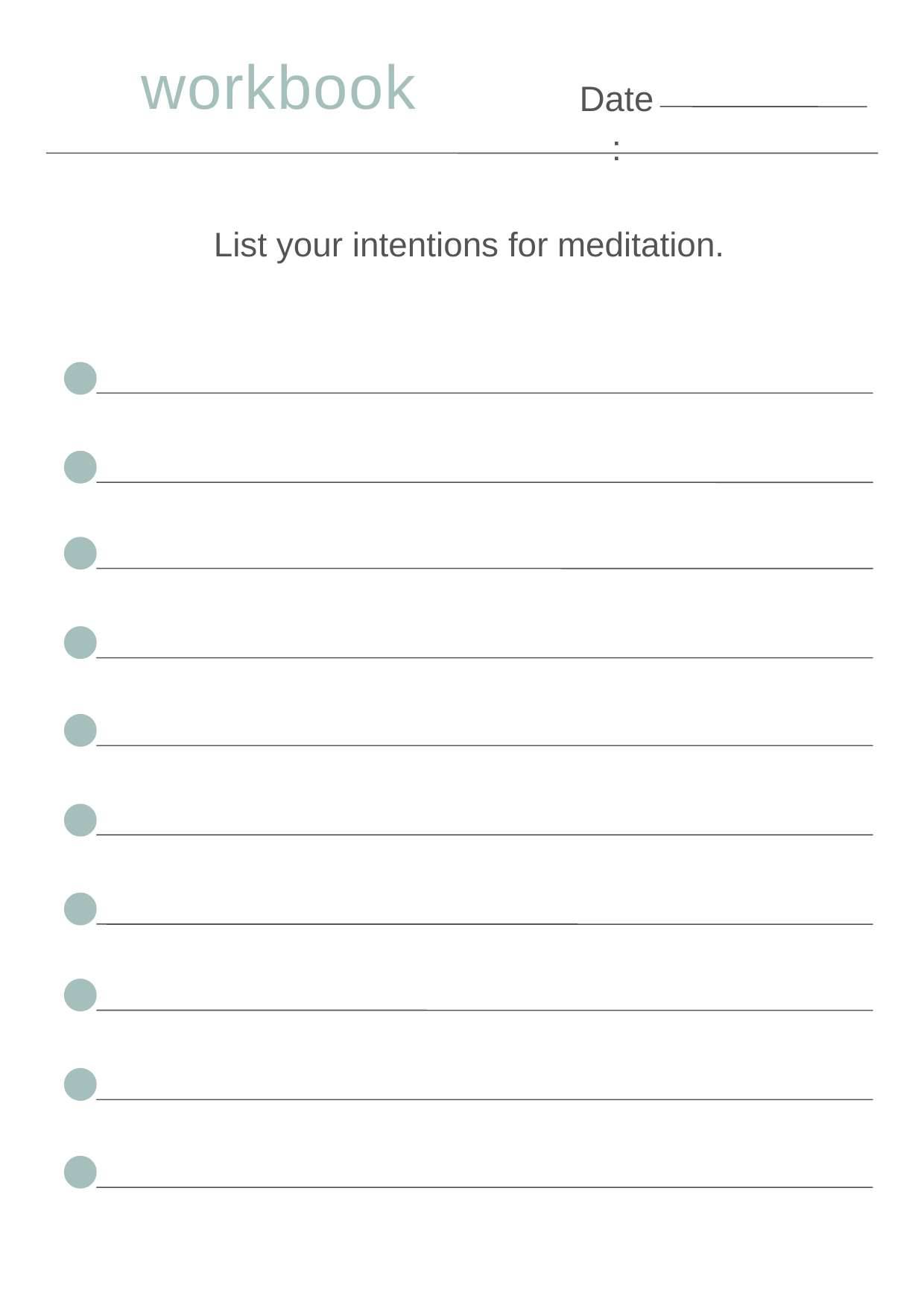

workbook
Date:

List your intentions for meditation.